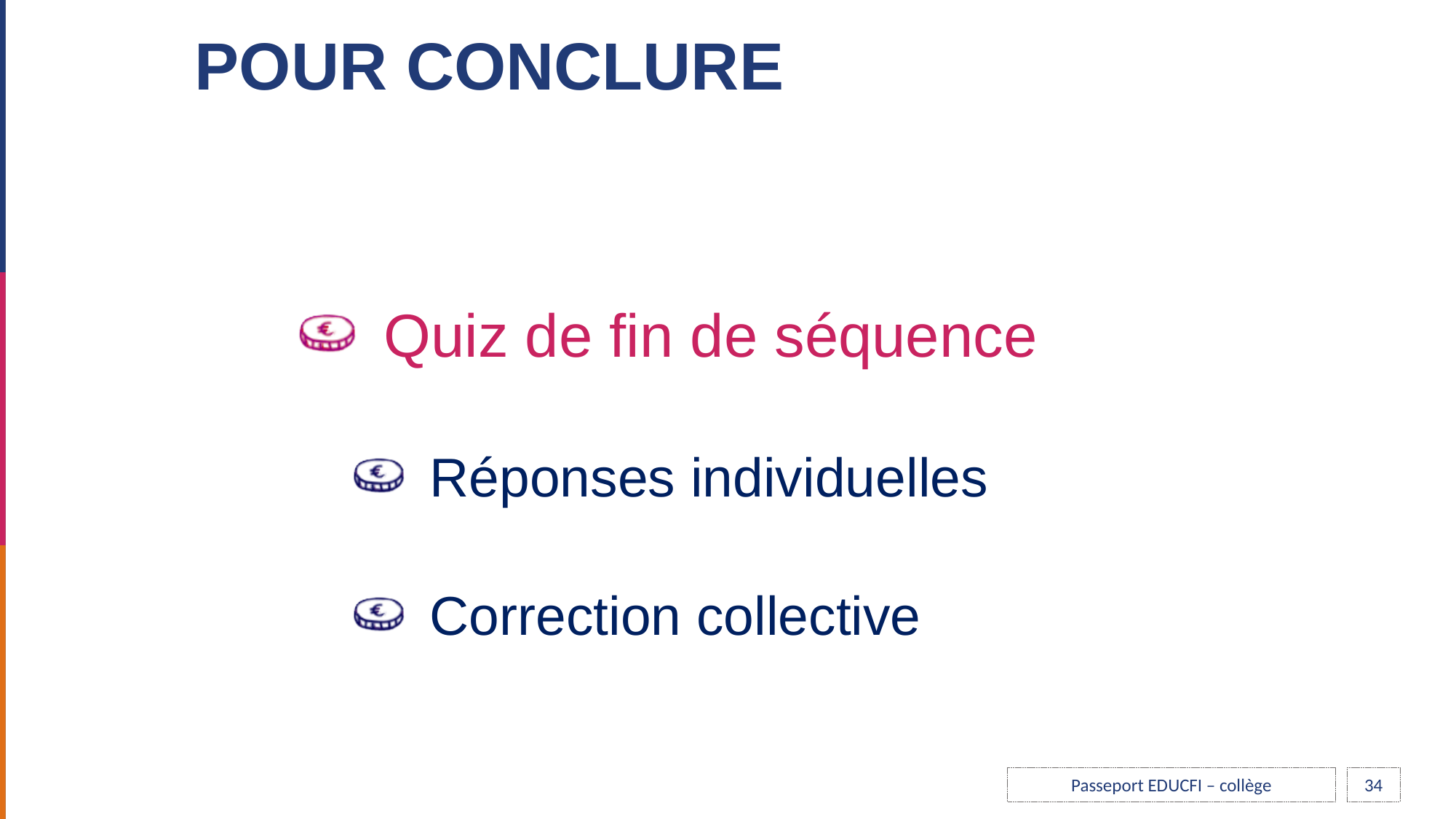

# POUR CONCLURE
Quiz de fin de séquence
Réponses individuelles
Correction collective
Passeport EDUCFI – collège
34